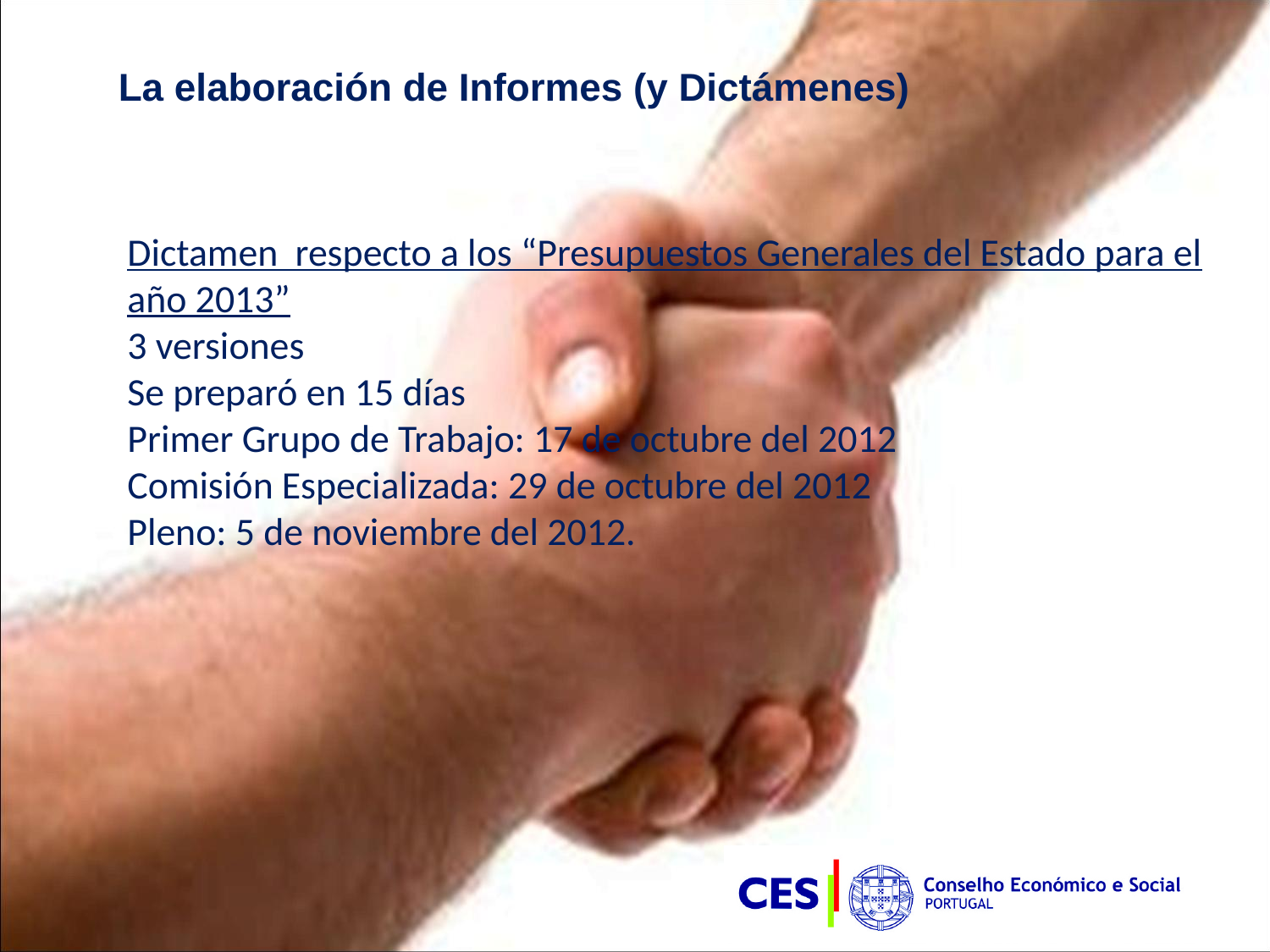

La elaboración de Informes (y Dictámenes)
Dictamen  respecto a los “Presupuestos Generales del Estado para el año 2013”
3 versiones
Se preparó en 15 días
Primer Grupo de Trabajo: 17 de octubre del 2012
Comisión Especializada: 29 de octubre del 2012
Pleno: 5 de noviembre del 2012.